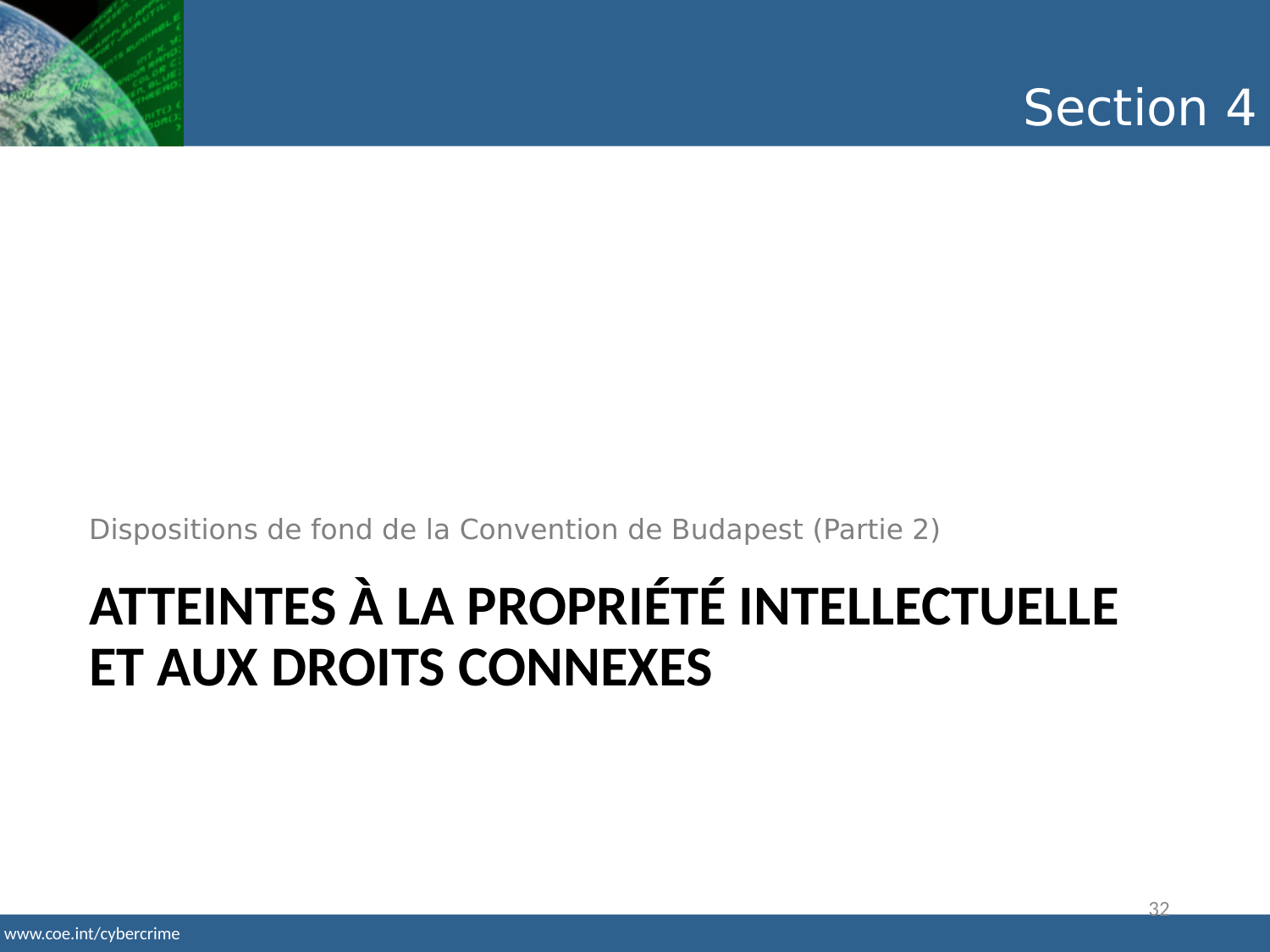

Section 4

Dispositions de fond de la Convention de Budapest (Partie 2)
# atteintes à la propriété intellectuelle et aux droits connexes
32